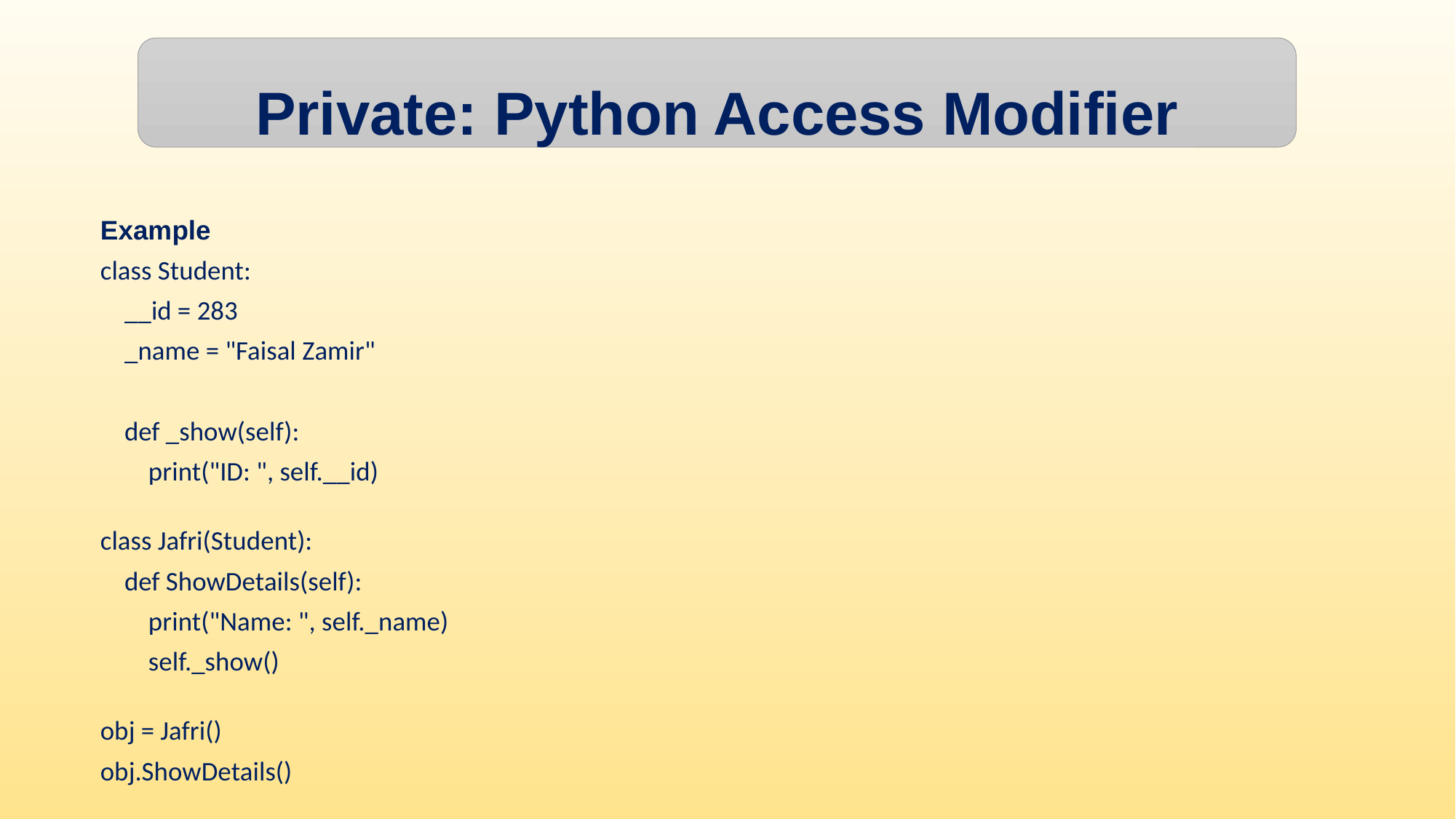

Private: Python Access Modifier
Example
class Student:
    __id = 283
    _name = "Faisal Zamir"

    def _show(self):
        print("ID: ", self.__id)
class Jafri(Student):
    def ShowDetails(self):
        print("Name: ", self._name)
        self._show()
obj = Jafri()
obj.ShowDetails()